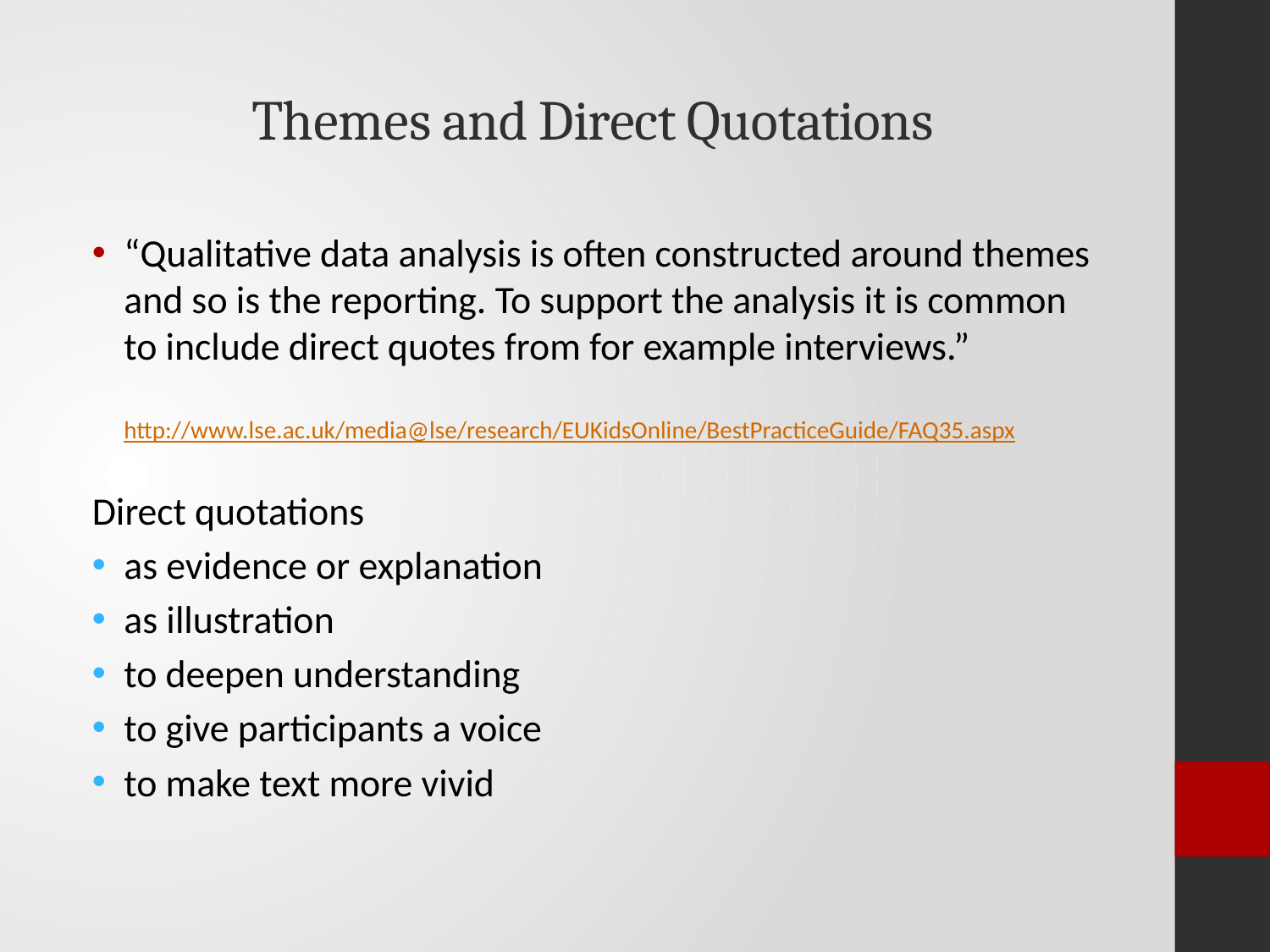

# Themes and Direct Quotations
“Qualitative data analysis is often constructed around themes and so is the reporting. To support the analysis it is common to include direct quotes from for example interviews.”
http://www.lse.ac.uk/media@lse/research/EUKidsOnline/BestPracticeGuide/FAQ35.aspx

Direct quotations
as evidence or explanation
as illustration
to deepen understanding
to give participants a voice
to make text more vivid